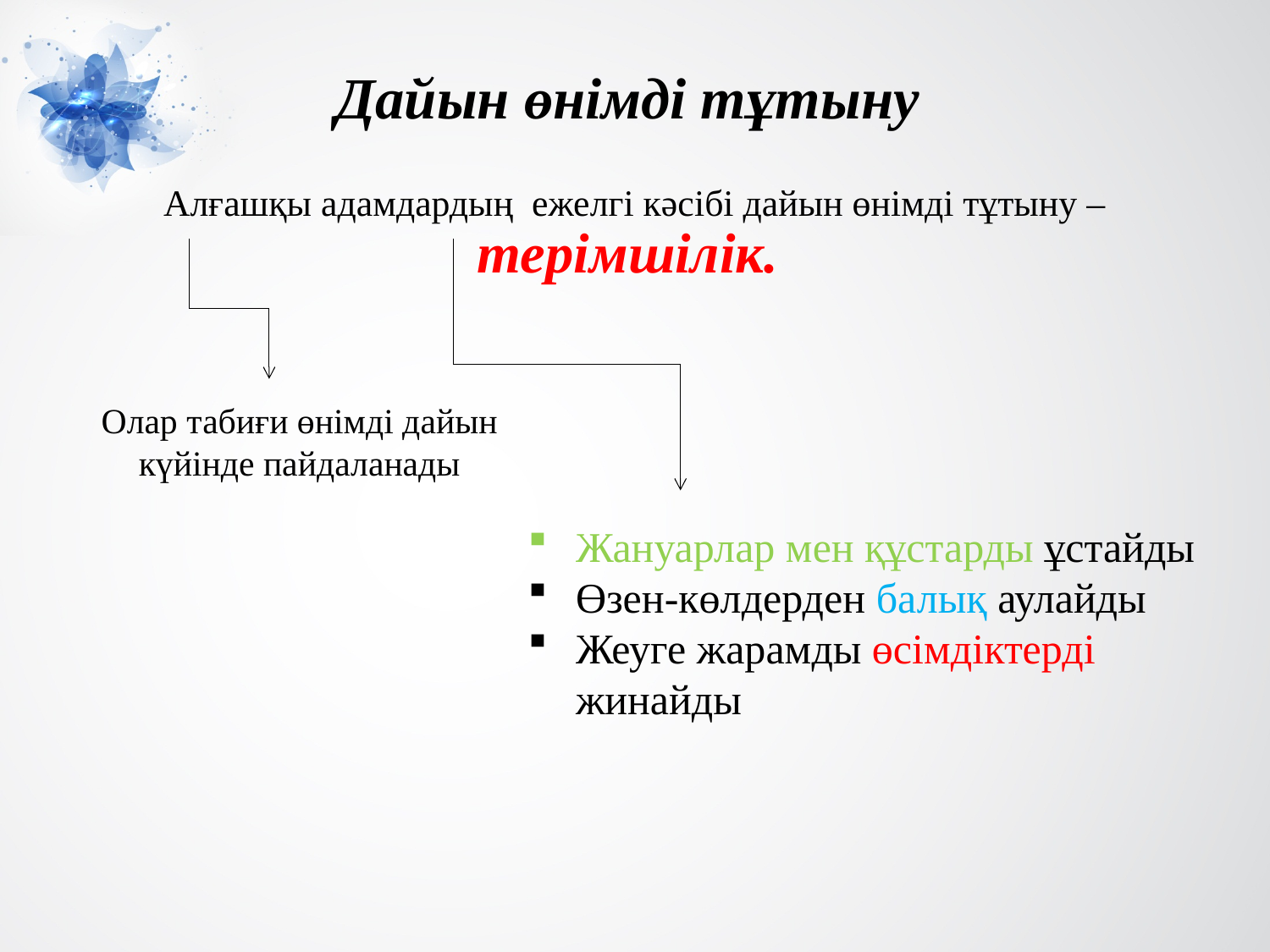

# Дайын өнімді тұтыну
Алғашқы адамдардың  ежелгі кәсібі дайын өнімді тұтыну – терімшілік.
Олар табиғи өнімді дайын күйінде пайдаланады
Жануарлар мен құстарды ұстайды
Өзен-көлдерден балық аулайды
Жеуге жарамды өсімдіктерді жинайды